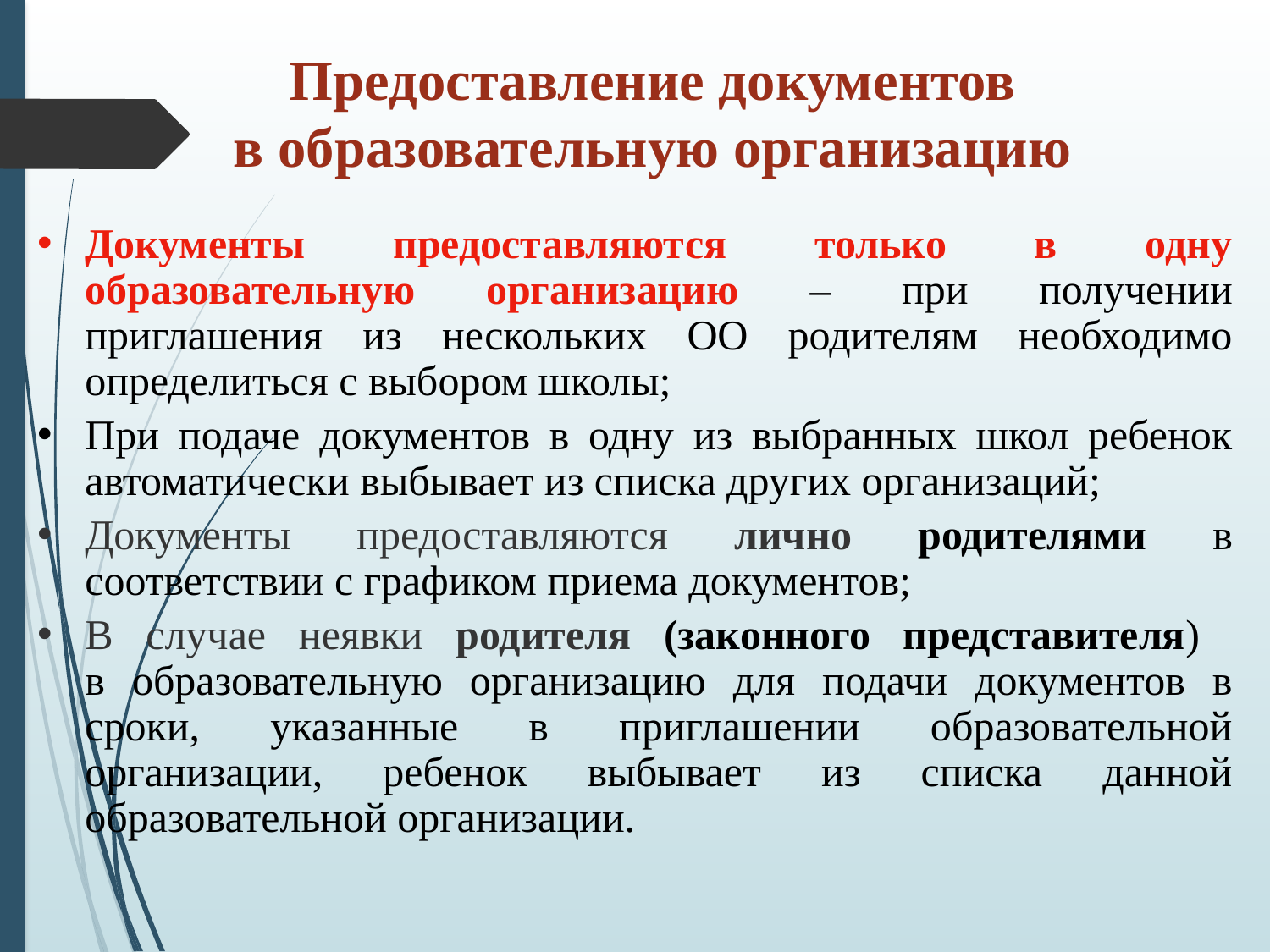

Предоставление документов
в образовательную организацию
Документы предоставляются только в одну образовательную организацию – при получении приглашения из нескольких ОО родителям необходимо определиться с выбором школы;
При подаче документов в одну из выбранных школ ребенок автоматически выбывает из списка других организаций;
Документы предоставляются лично родителями в соответствии с графиком приема документов;
В случае неявки родителя (законного представителя)
в образовательную организацию для подачи документов в сроки, указанные в приглашении образовательной организации, ребенок выбывает из списка данной образовательной организации.